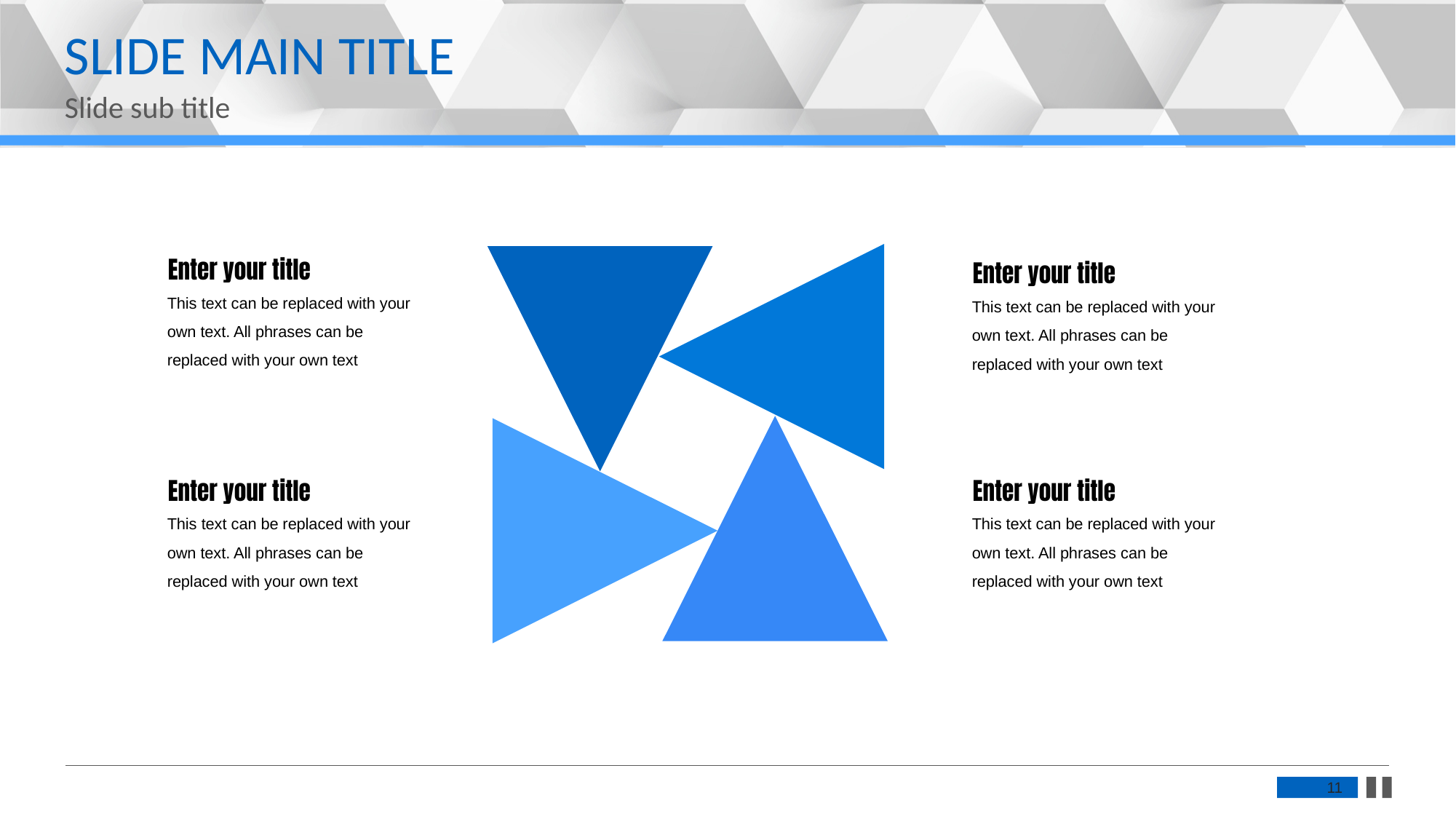

SLIDE MAIN TITLE
Slide sub title

Enter your title
Enter your title
This text can be replaced with your own text. All phrases can be replaced with your own text
This text can be replaced with your own text. All phrases can be replaced with your own text

Enter your title
Enter your title
This text can be replaced with your own text. All phrases can be replaced with your own text
This text can be replaced with your own text. All phrases can be replaced with your own text
11